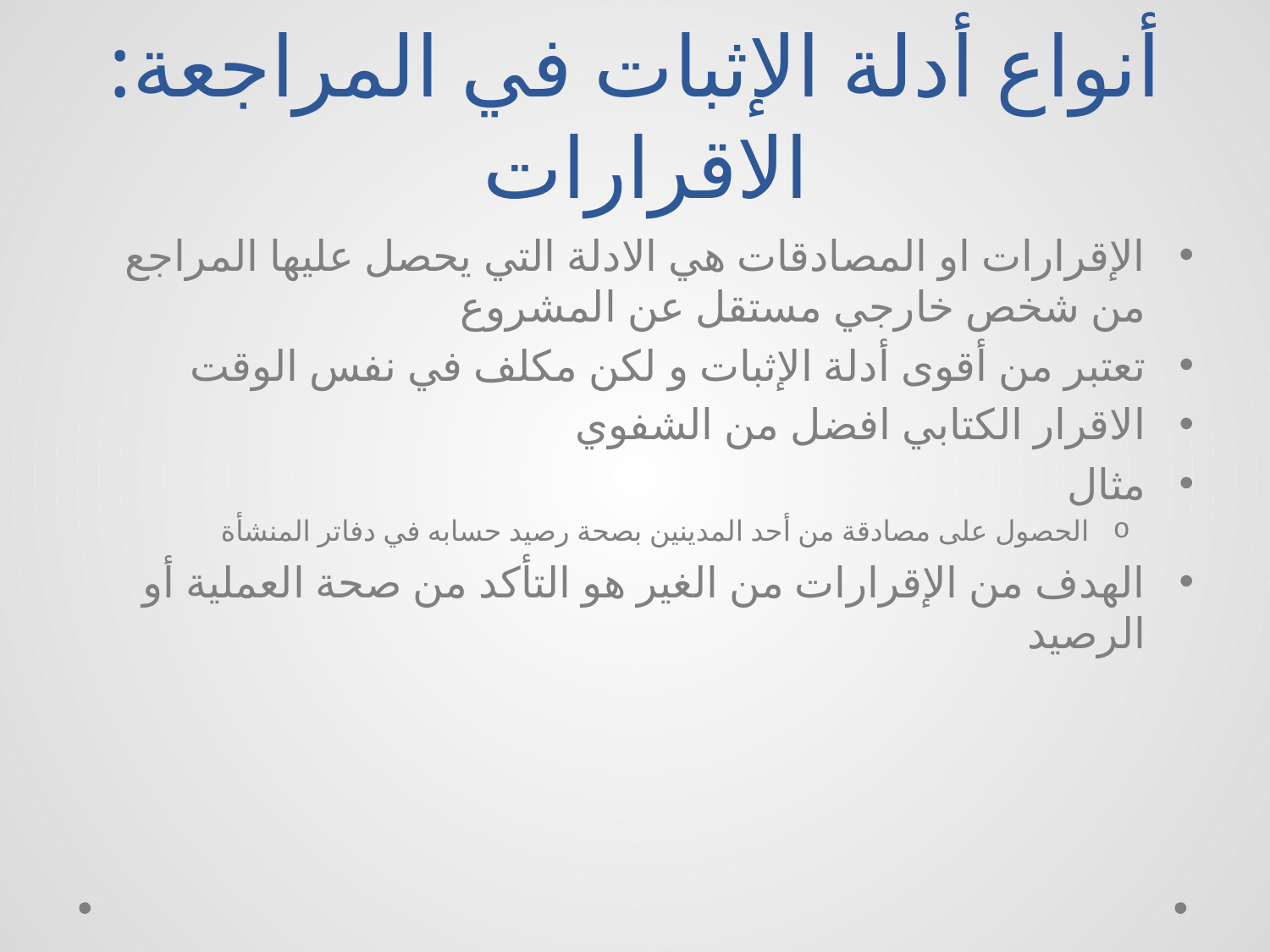

# أنواع أدلة الإثبات في المراجعة: الاقرارات
الإقرارات او المصادقات هي الادلة التي يحصل عليها المراجع من شخص خارجي مستقل عن المشروع
تعتبر من أقوى أدلة الإثبات و لكن مكلف في نفس الوقت
الاقرار الكتابي افضل من الشفوي
مثال
الحصول على مصادقة من أحد المدينين بصحة رصيد حسابه في دفاتر المنشأة
الهدف من الإقرارات من الغير هو التأكد من صحة العملية أو الرصيد